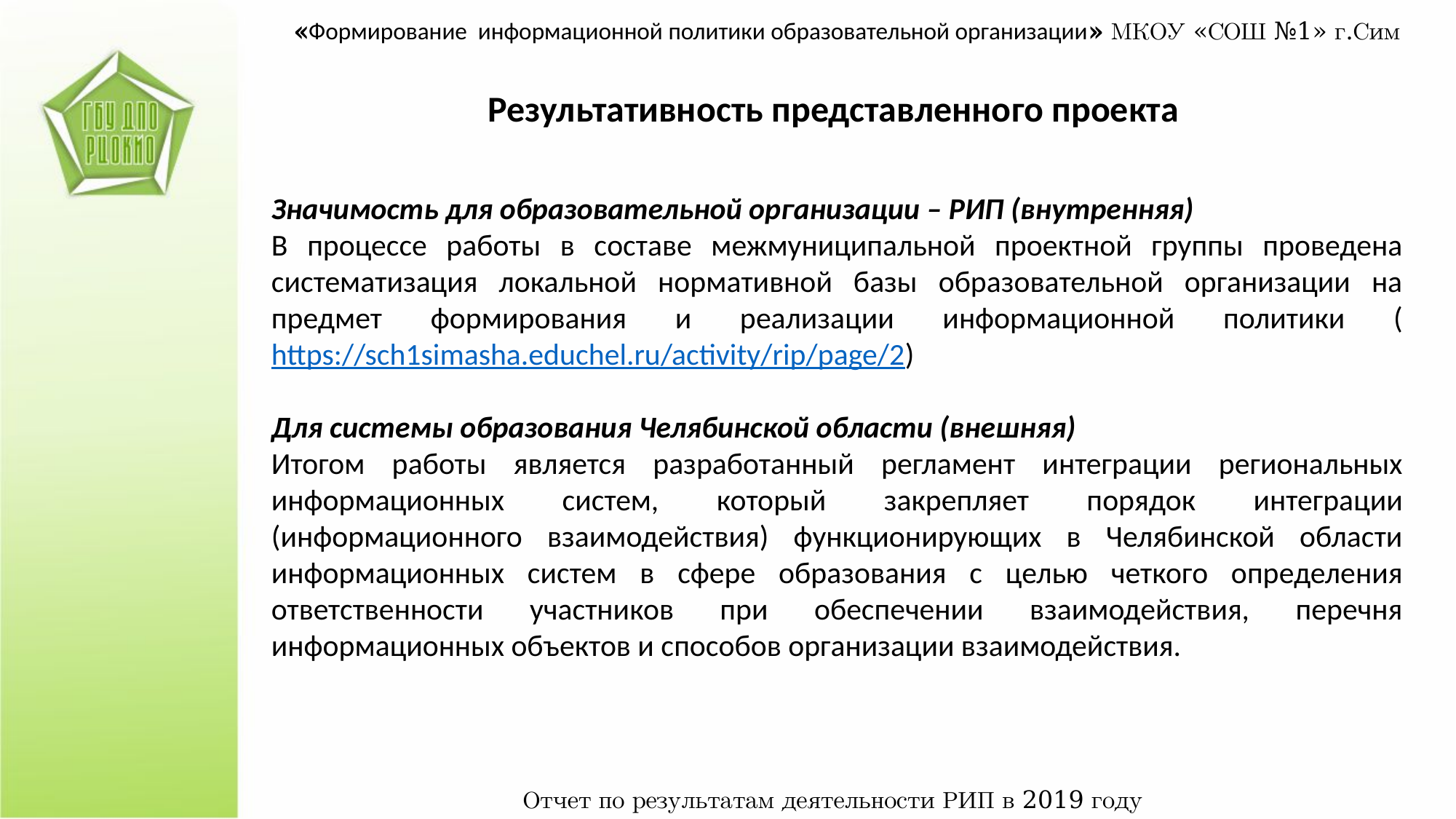

«Формирование  информационной политики образовательной организации» МКОУ «СОШ №1» г.Сим
Результативность представленного проекта
Значимость для образовательной организации – РИП (внутренняя)
В процессе работы в составе межмуниципальной проектной группы проведена систематизация локальной нормативной базы образовательной организации на предмет формирования и реализации информационной политики (https://sch1simasha.educhel.ru/activity/rip/page/2)

Для системы образования Челябинской области (внешняя)
Итогом работы является разработанный регламент интеграции региональных информационных систем, который закрепляет порядок интеграции (информационного взаимодействия) функционирующих в Челябинской области информационных систем в сфере образования с целью четкого определения ответственности участников при обеспечении взаимодействия, перечня информационных объектов и способов организации взаимодействия.
Отчет по результатам деятельности РИП в 2019 году